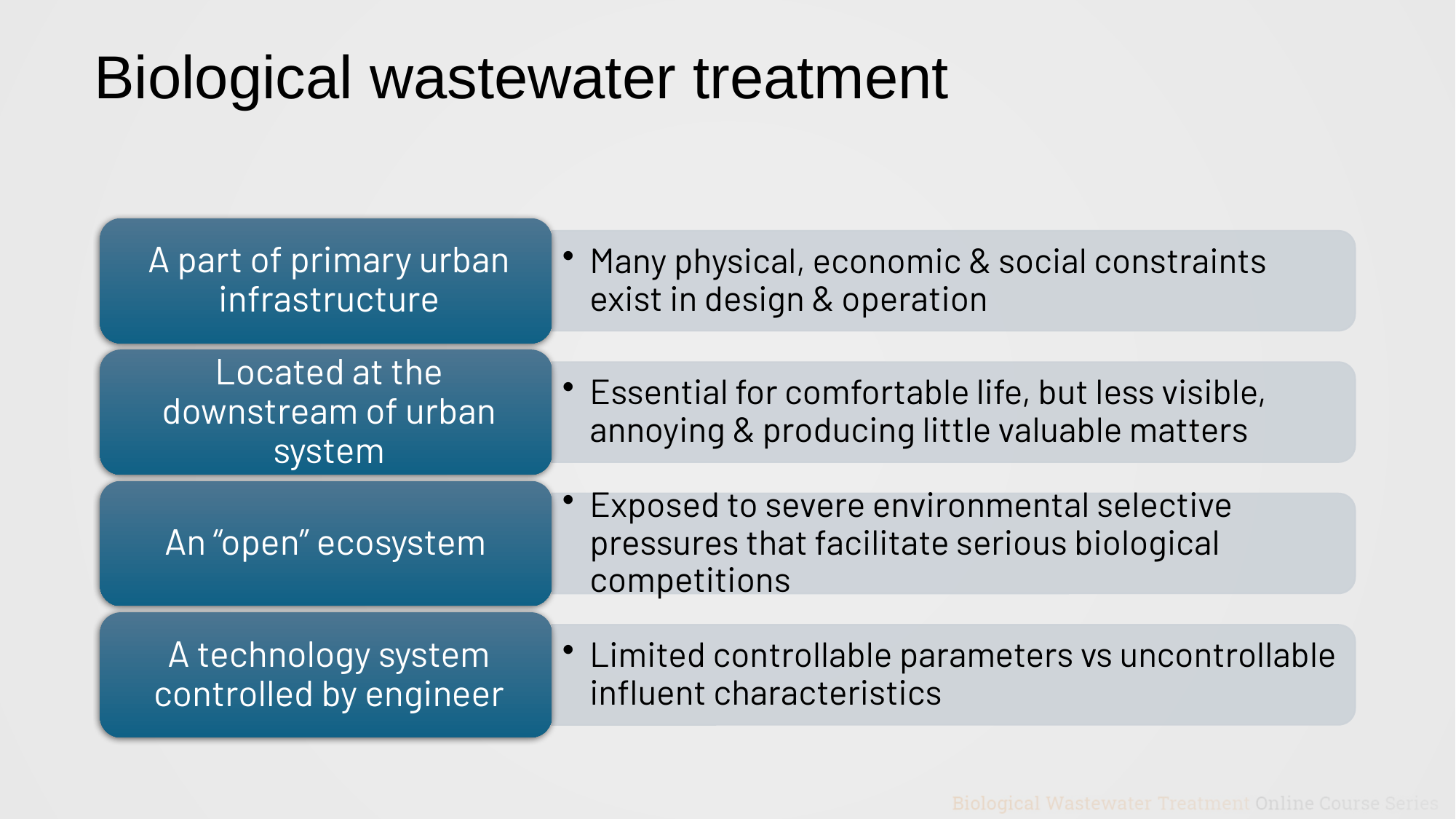

# Biological wastewater treatment
Many physical, economic & social constraints exist in design & operation
A part of primary urban infrastructure
Essential for comfortable life, but less visible, annoying & producing little valuable matters
Located at the downstream of urban system
Exposed to severe environmental selective pressures that facilitate serious biological competitions
An “open” ecosystem
Limited controllable parameters vs uncontrollable influent characteristics
A technology system controlled by engineer